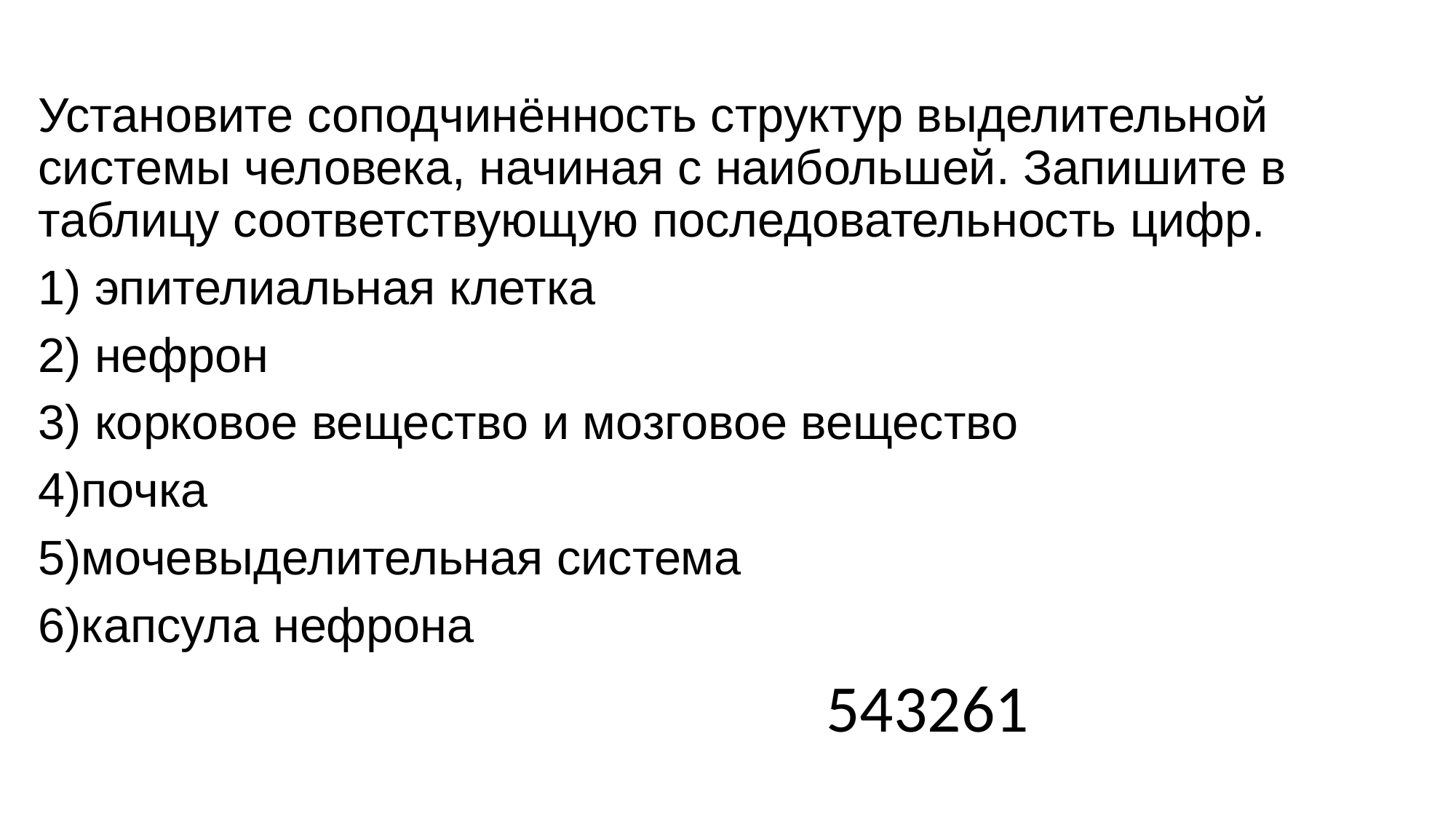

Установите соподчинённость структур выделительной системы человека, начиная с наибольшей. Запишите в таблицу соответствующую последовательность цифр.
1) эпителиальная клетка
2) нефрон
3) корковое вещество и мозговое вещество
4)почка
5)мочевыделительная система
6)капсула нефрона
543261